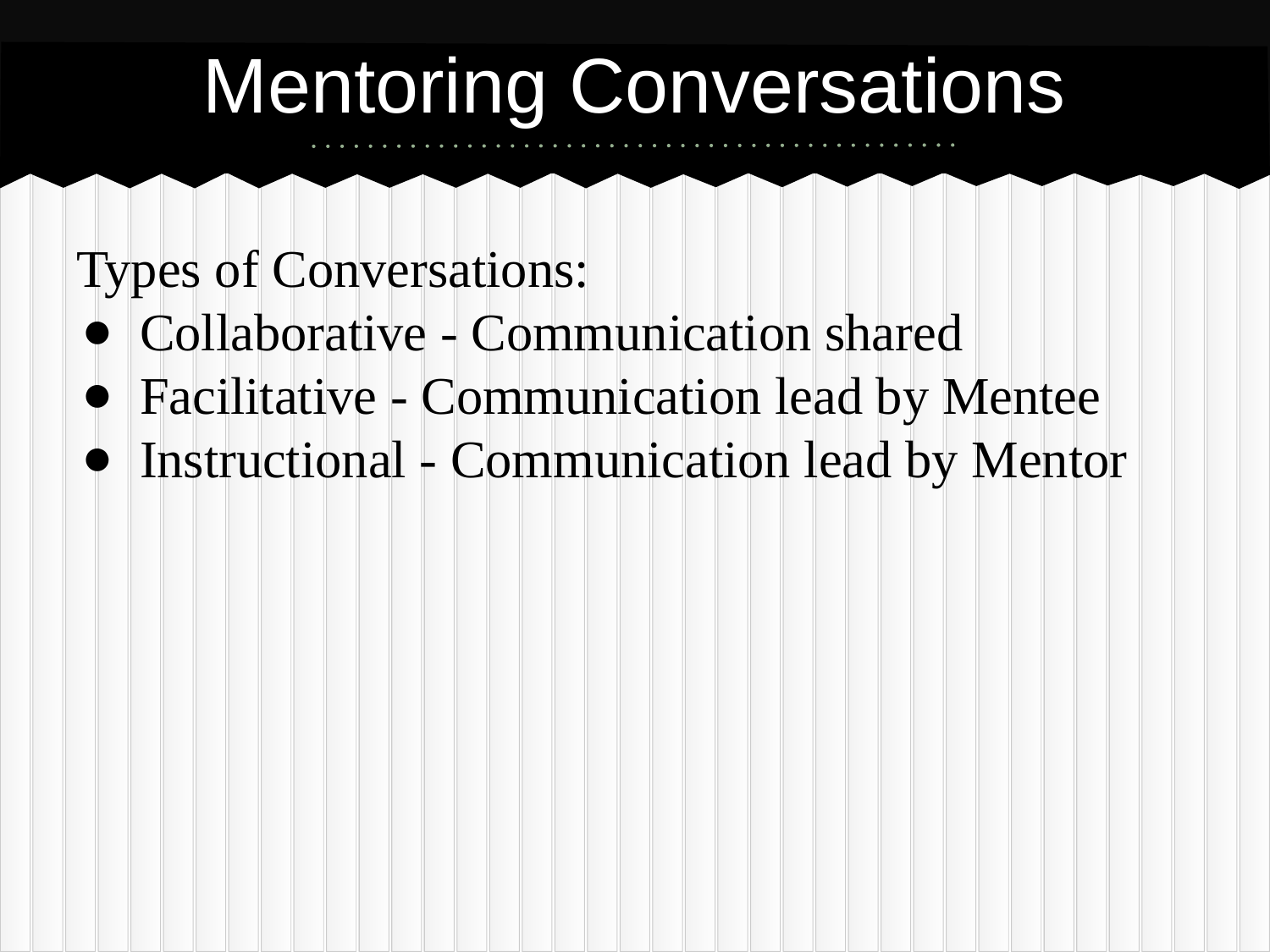

# Mentoring Conversations
Types of Conversations:
Collaborative - Communication shared
Facilitative - Communication lead by Mentee
Instructional - Communication lead by Mentor